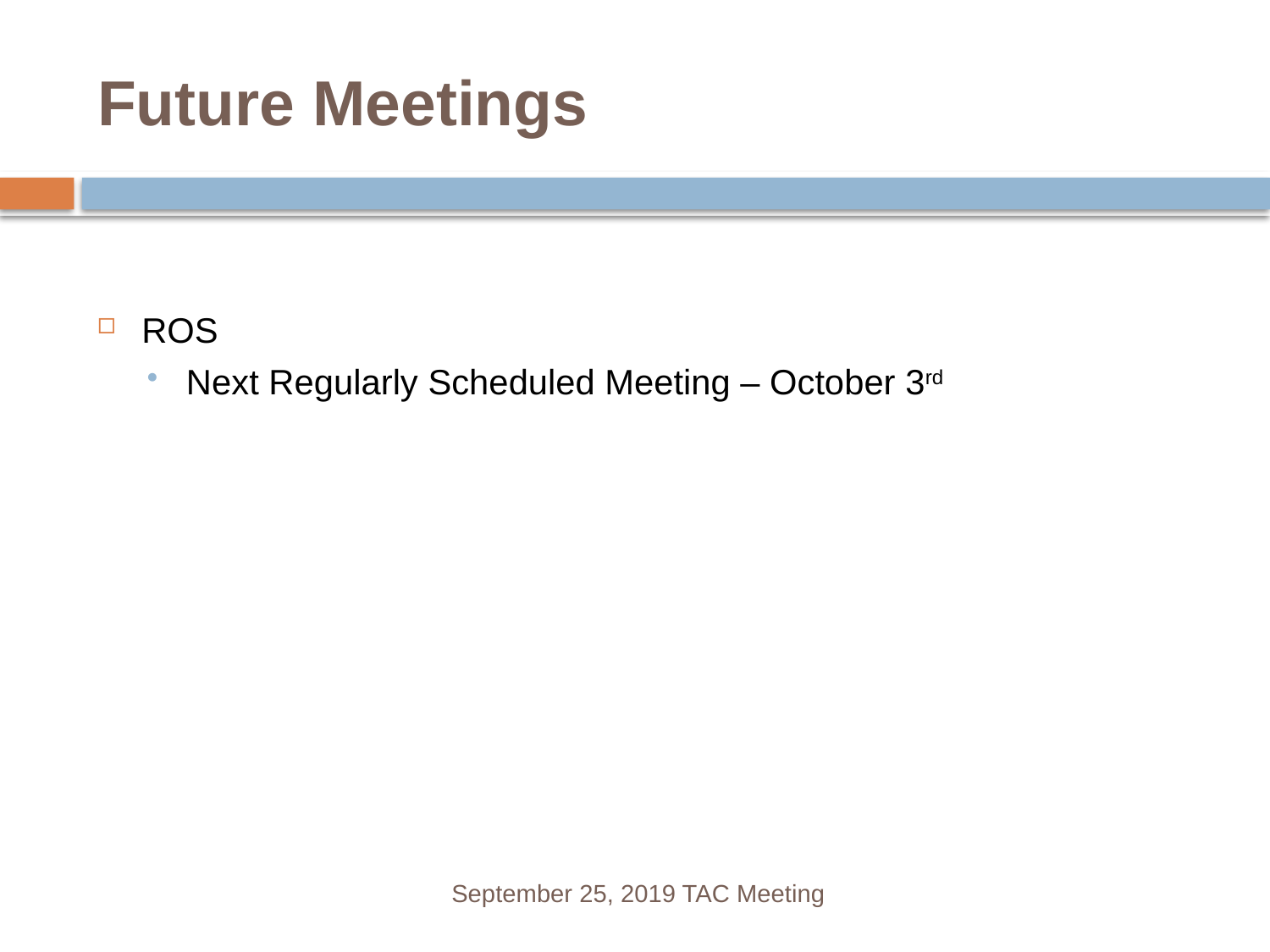

# Future Meetings
ROS
Next Regularly Scheduled Meeting – October 3rd

September 25, 2019 TAC Meeting